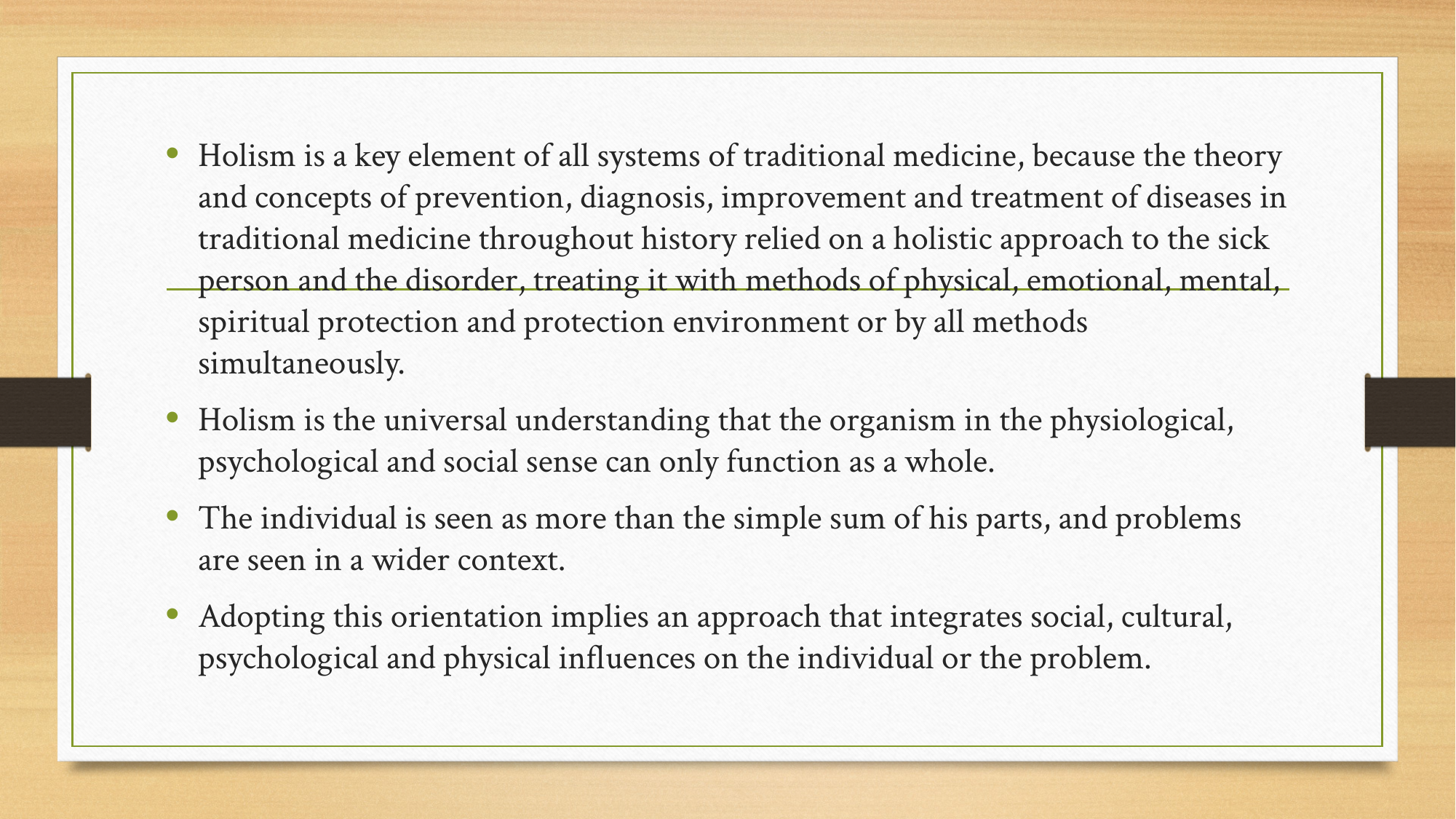

Holism is a key element of all systems of traditional medicine, because the theory and concepts of prevention, diagnosis, improvement and treatment of diseases in traditional medicine throughout history relied on a holistic approach to the sick person and the disorder, treating it with methods of physical, emotional, mental, spiritual protection and protection environment or by all methods simultaneously.
Holism is the universal understanding that the organism in the physiological, psychological and social sense can only function as a whole.
The individual is seen as more than the simple sum of his parts, and problems are seen in a wider context.
Adopting this orientation implies an approach that integrates social, cultural, psychological and physical influences on the individual or the problem.